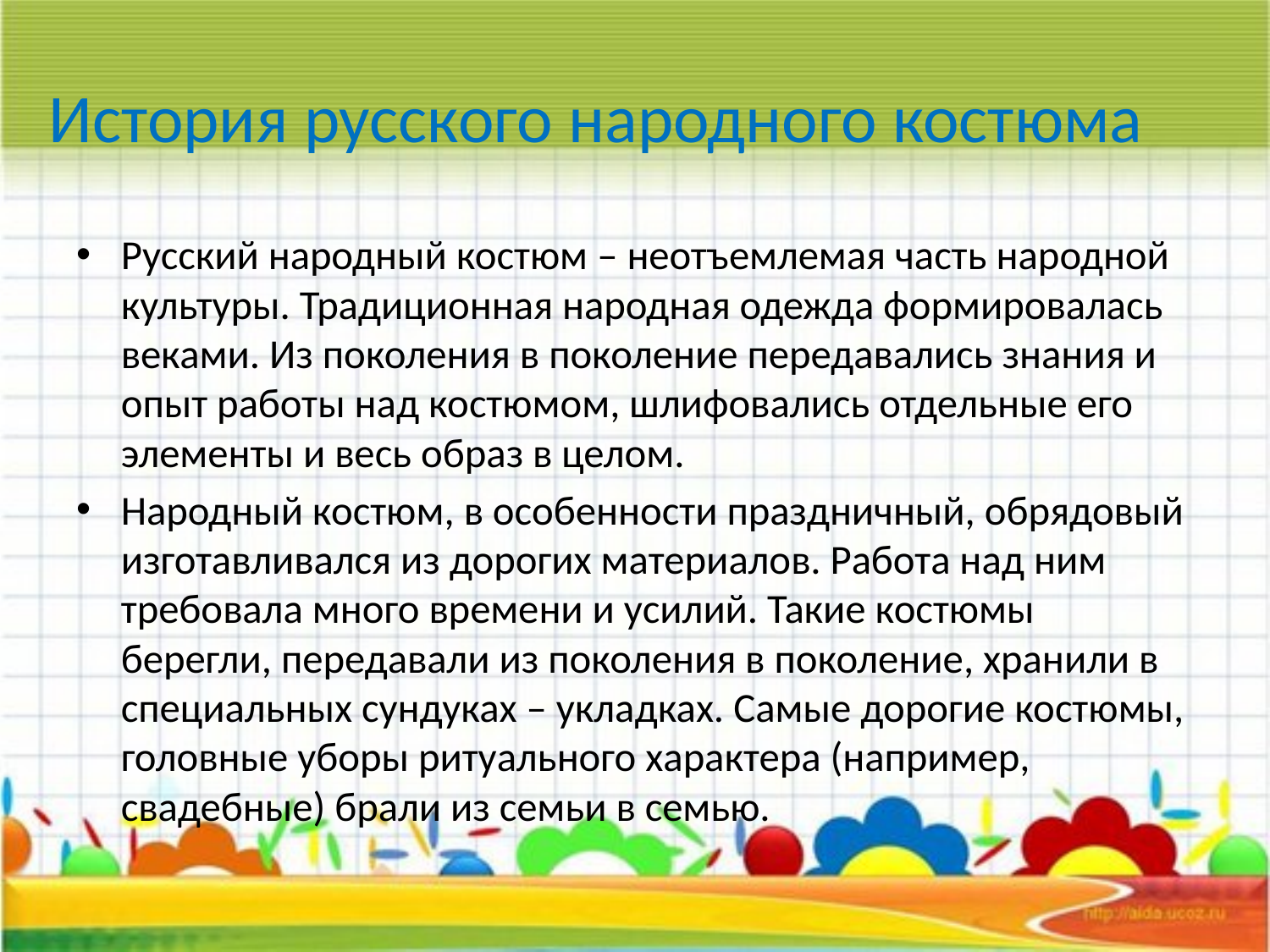

# История русского народного костюма
Русский народный костюм – неотъемлемая часть народной культуры. Традиционная народная одежда формировалась веками. Из поколения в поколение передавались знания и опыт работы над костюмом, шлифовались отдельные его элементы и весь образ в целом.
Народный костюм, в особенности праздничный, обрядовый изготавливался из дорогих материалов. Работа над ним требовала много времени и усилий. Такие костюмы берегли, передавали из поколения в поколение, хранили в специальных сундуках – укладках. Самые дорогие костюмы, головные уборы ритуального характера (например, свадебные) брали из семьи в семью.